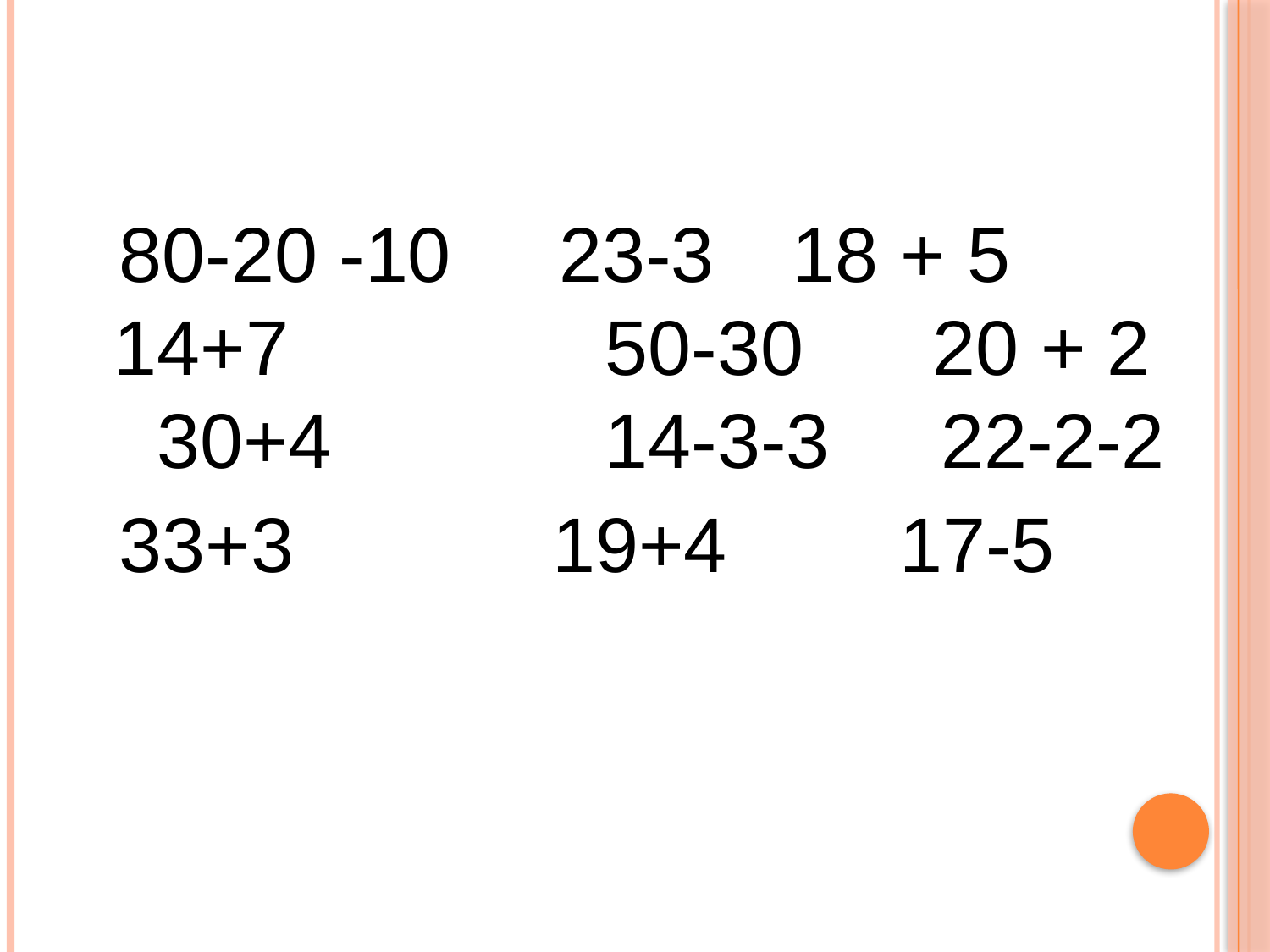

80-20 -10     23-3	  18 + 5    14+7	           50-30      20 + 2	   30+4	           14-3-3	   22-2-2
  33+3            19+4        17-5